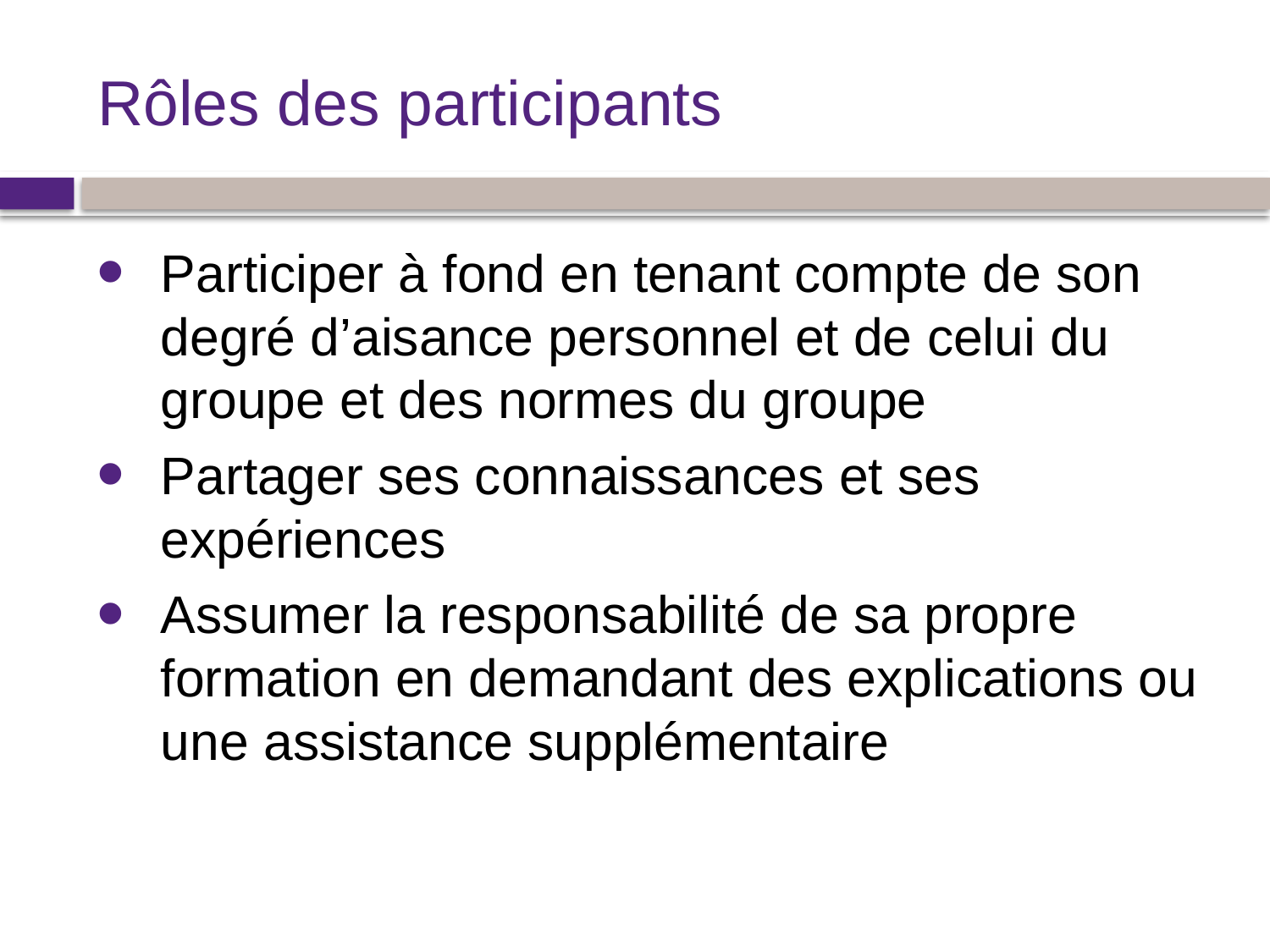

# Rôles des participants
Participer à fond en tenant compte de son degré d’aisance personnel et de celui du groupe et des normes du groupe
Partager ses connaissances et ses expériences
Assumer la responsabilité de sa propre formation en demandant des explications ou une assistance supplémentaire